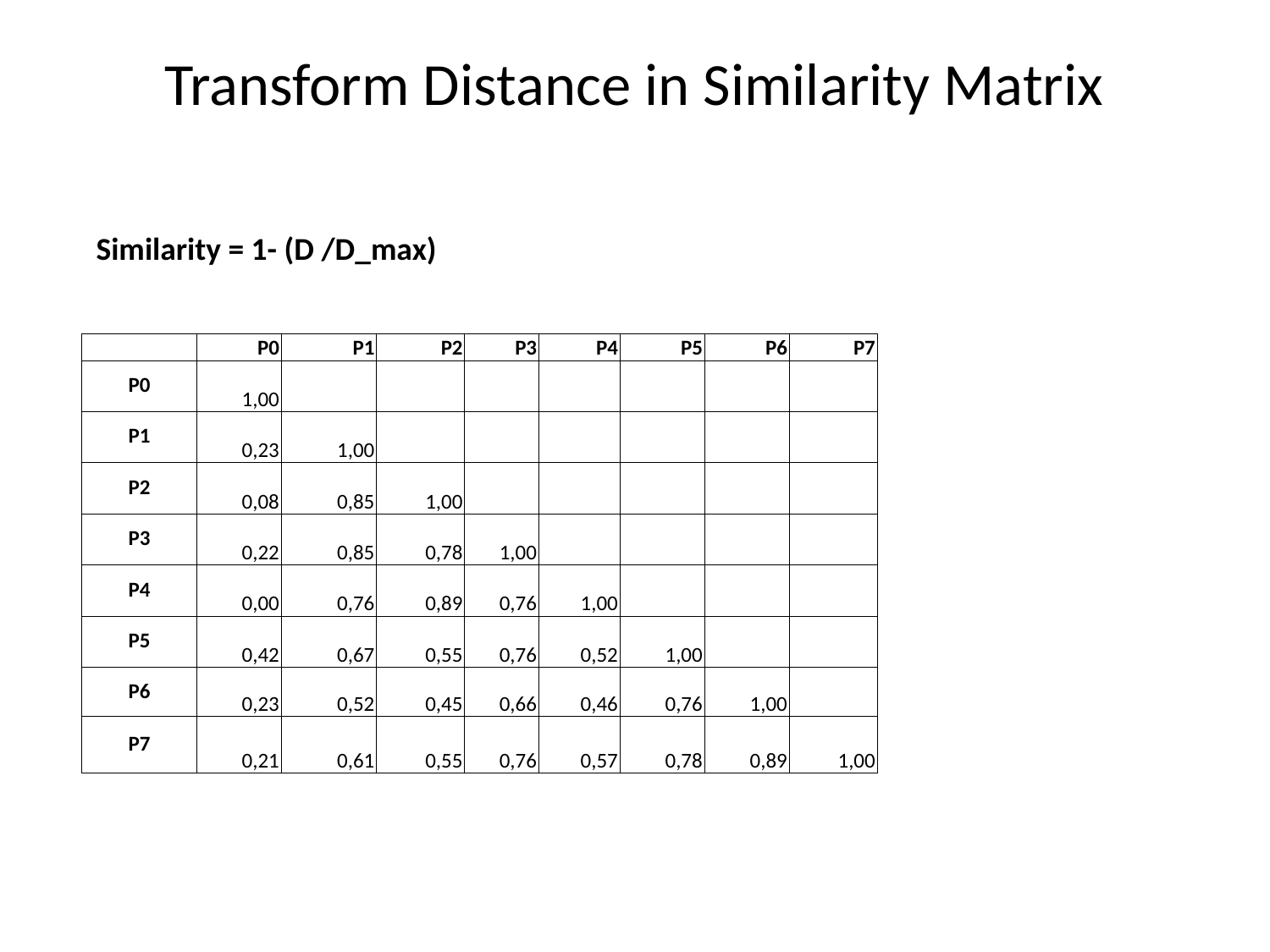

# Transform Distance in Similarity Matrix
Similarity = 1- (D /D_max)
|  | P0 | P1 | P2 | P3 | P4 | P5 | P6 | P7 |
| --- | --- | --- | --- | --- | --- | --- | --- | --- |
| P0 | 1,00 |  |  |  |  |  |  |  |
| P1 | 0,23 | 1,00 |  |  |  |  |  |  |
| P2 | 0,08 | 0,85 | 1,00 |  |  |  |  |  |
| P3 | 0,22 | 0,85 | 0,78 | 1,00 |  |  |  |  |
| P4 | 0,00 | 0,76 | 0,89 | 0,76 | 1,00 |  |  |  |
| P5 | 0,42 | 0,67 | 0,55 | 0,76 | 0,52 | 1,00 |  |  |
| P6 | 0,23 | 0,52 | 0,45 | 0,66 | 0,46 | 0,76 | 1,00 |  |
| P7 | 0,21 | 0,61 | 0,55 | 0,76 | 0,57 | 0,78 | 0,89 | 1,00 |